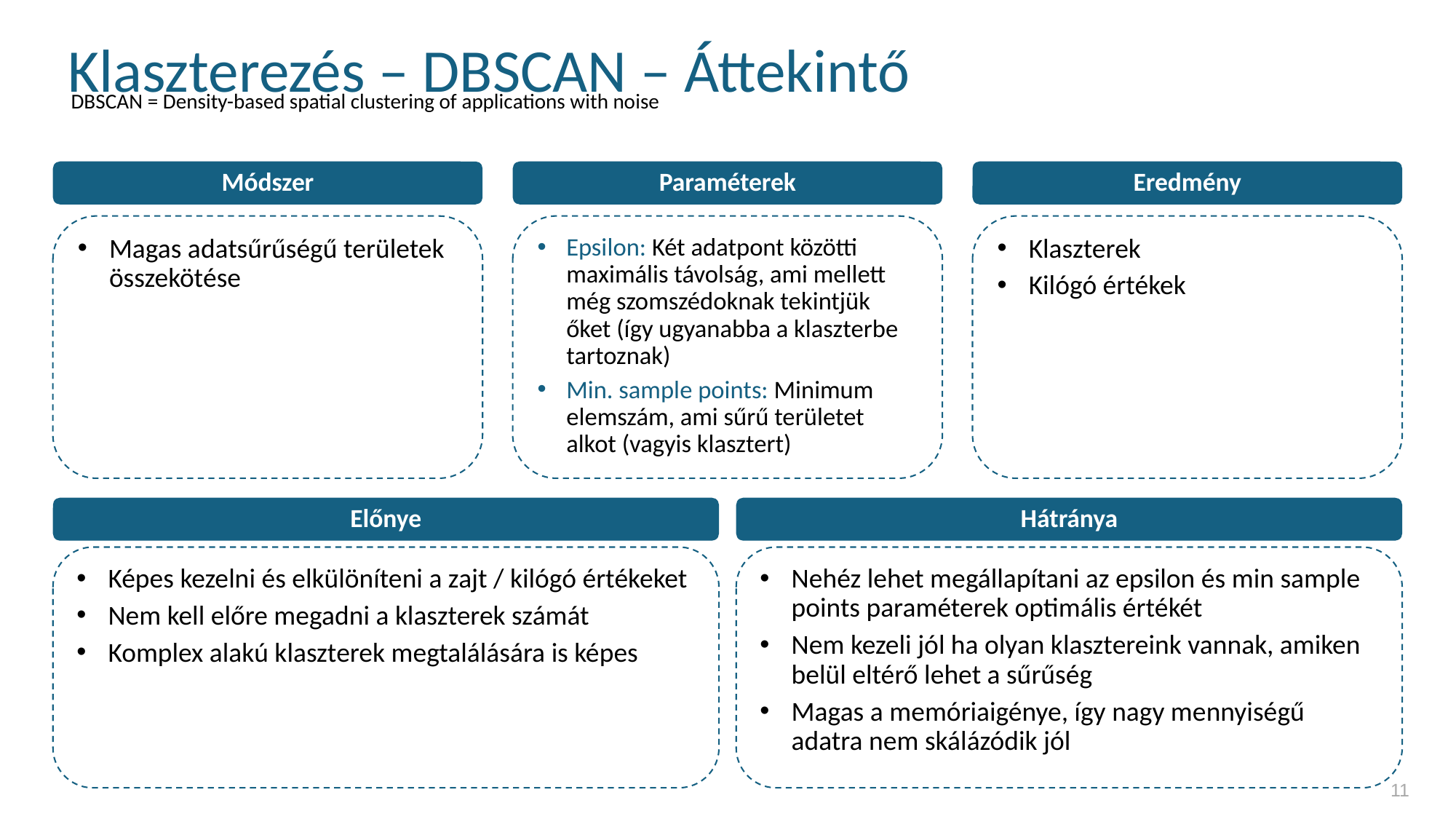

# Klaszterezés – DBSCAN – Áttekintő
DBSCAN = Density-based spatial clustering of applications with noise
Módszer
Magas adatsűrűségű területek összekötése
Paraméterek
Epsilon: Két adatpont közötti maximális távolság, ami mellett még szomszédoknak tekintjük őket (így ugyanabba a klaszterbe tartoznak)
Min. sample points: Minimum elemszám, ami sűrű területet alkot (vagyis klasztert)
Eredmény
Klaszterek
Kilógó értékek
Előnye
Képes kezelni és elkülöníteni a zajt / kilógó értékeket
Nem kell előre megadni a klaszterek számát
Komplex alakú klaszterek megtalálására is képes
Hátránya
Nehéz lehet megállapítani az epsilon és min sample points paraméterek optimális értékét
Nem kezeli jól ha olyan klasztereink vannak, amiken belül eltérő lehet a sűrűség
Magas a memóriaigénye, így nagy mennyiségű adatra nem skálázódik jól
11